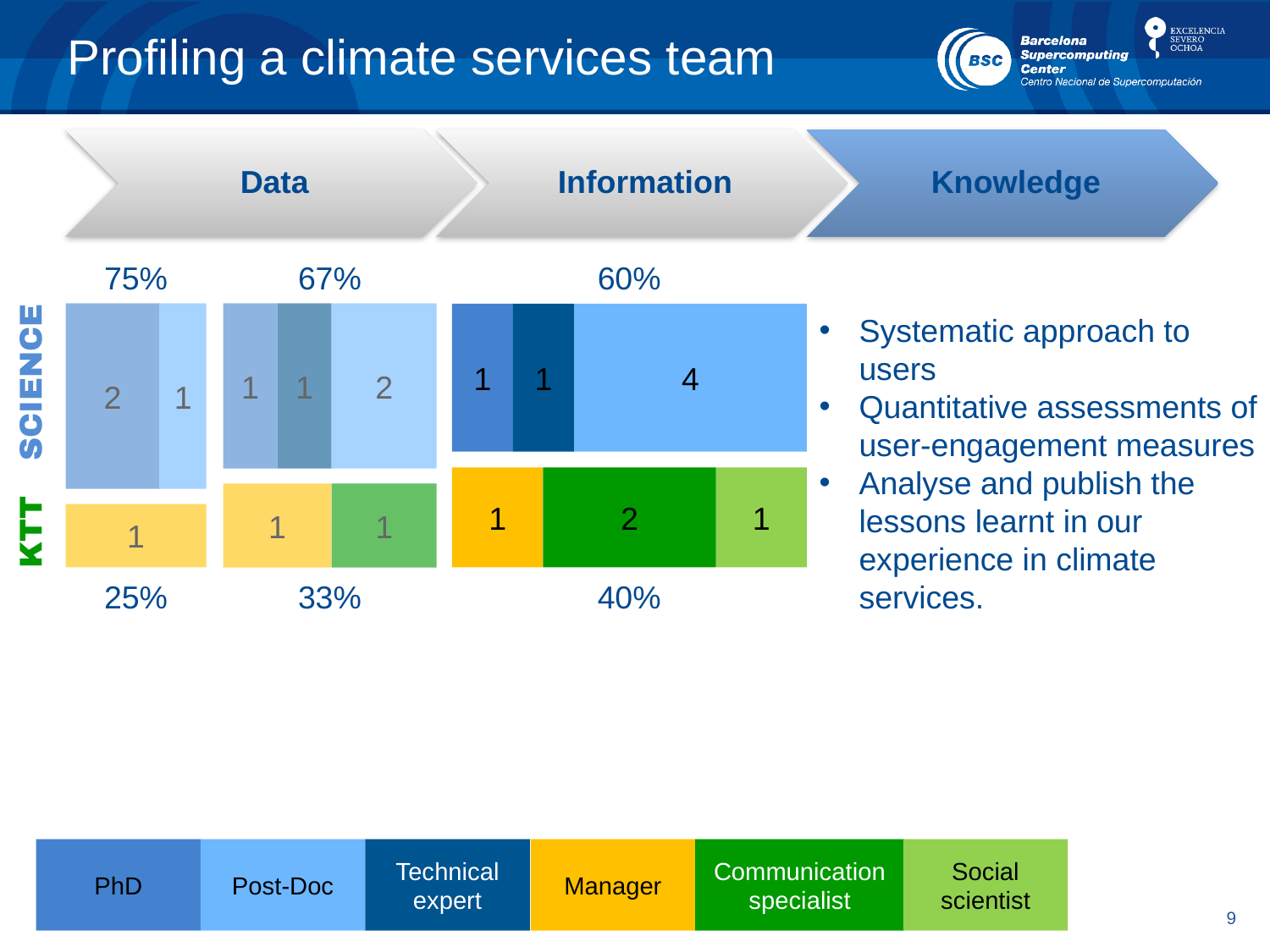

# Profiling a climate services team
Data
Information
Knowledge
75%
67%
60%

2
1
1
1
2
1
1
4
Systematic approach to users
Quantitative assessments of user-engagement measures
Analyse and publish the lessons learnt in our experience in climate services.
SCIENCE
1
2
1
1
1
1
KTT
25%
33%
40%
PhD
Post-Doc
Technical expert
Manager
Communication specialist
Social scientist